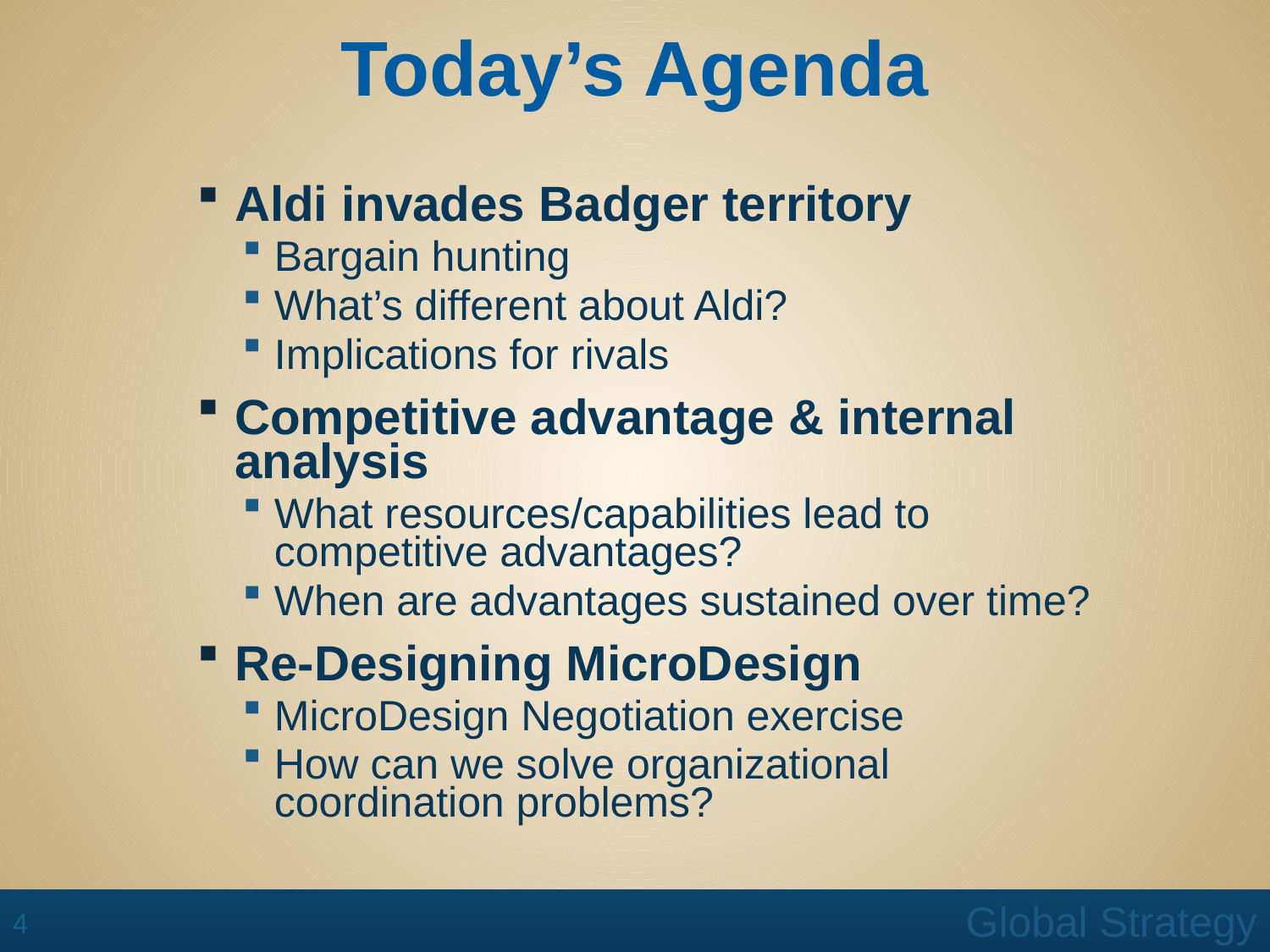

Today’s Agenda
Aldi invades Badger territory
Bargain hunting
What’s different about Aldi?
Implications for rivals
Competitive advantage & internal analysis
What resources/capabilities lead to competitive advantages?
When are advantages sustained over time?
Re-Designing MicroDesign
MicroDesign Negotiation exercise
How can we solve organizational coordination problems?